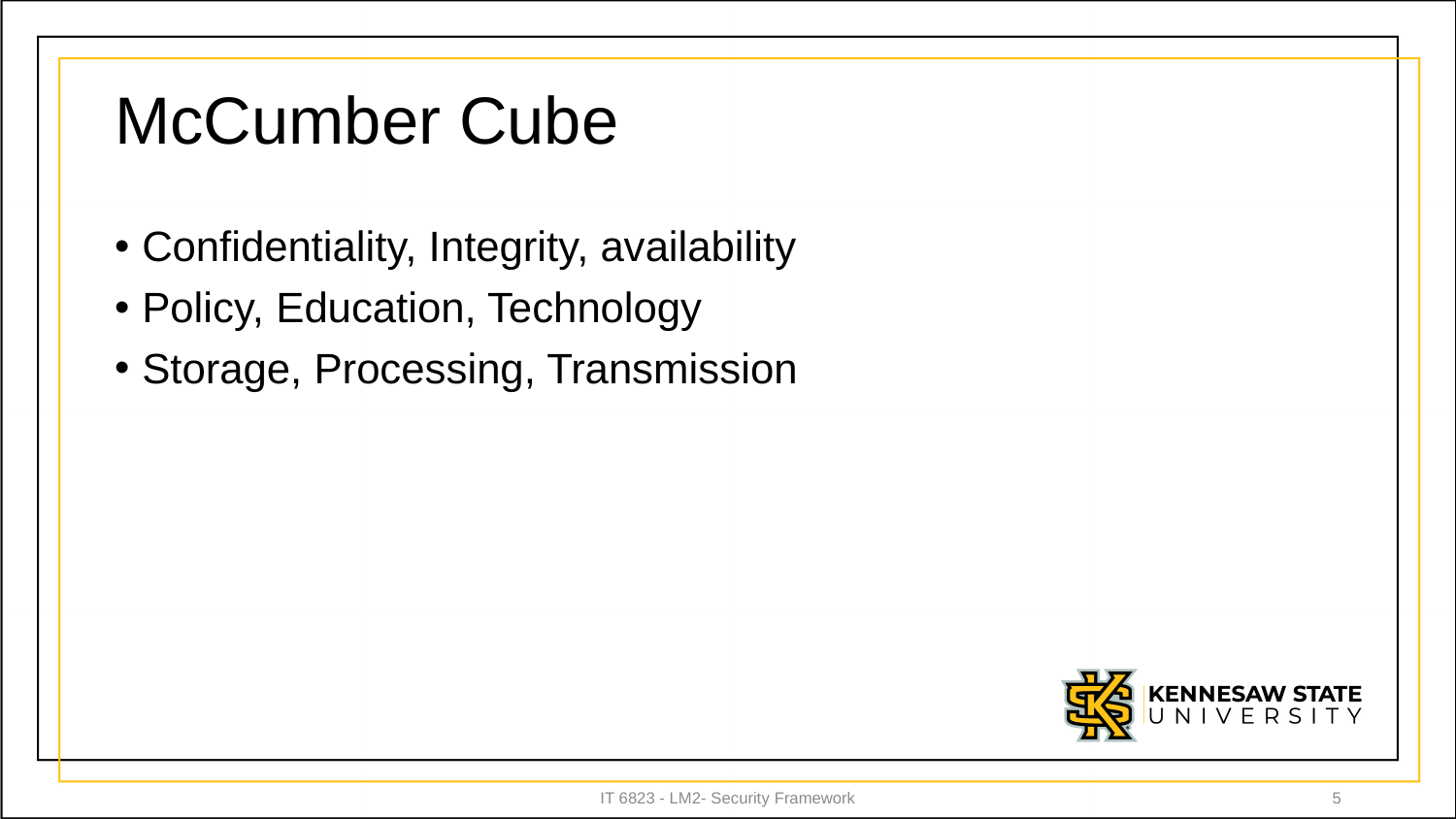

# McCumber Cube
Confidentiality, Integrity, availability
Policy, Education, Technology
Storage, Processing, Transmission

IT 6823 - LM2- Security Framework
5